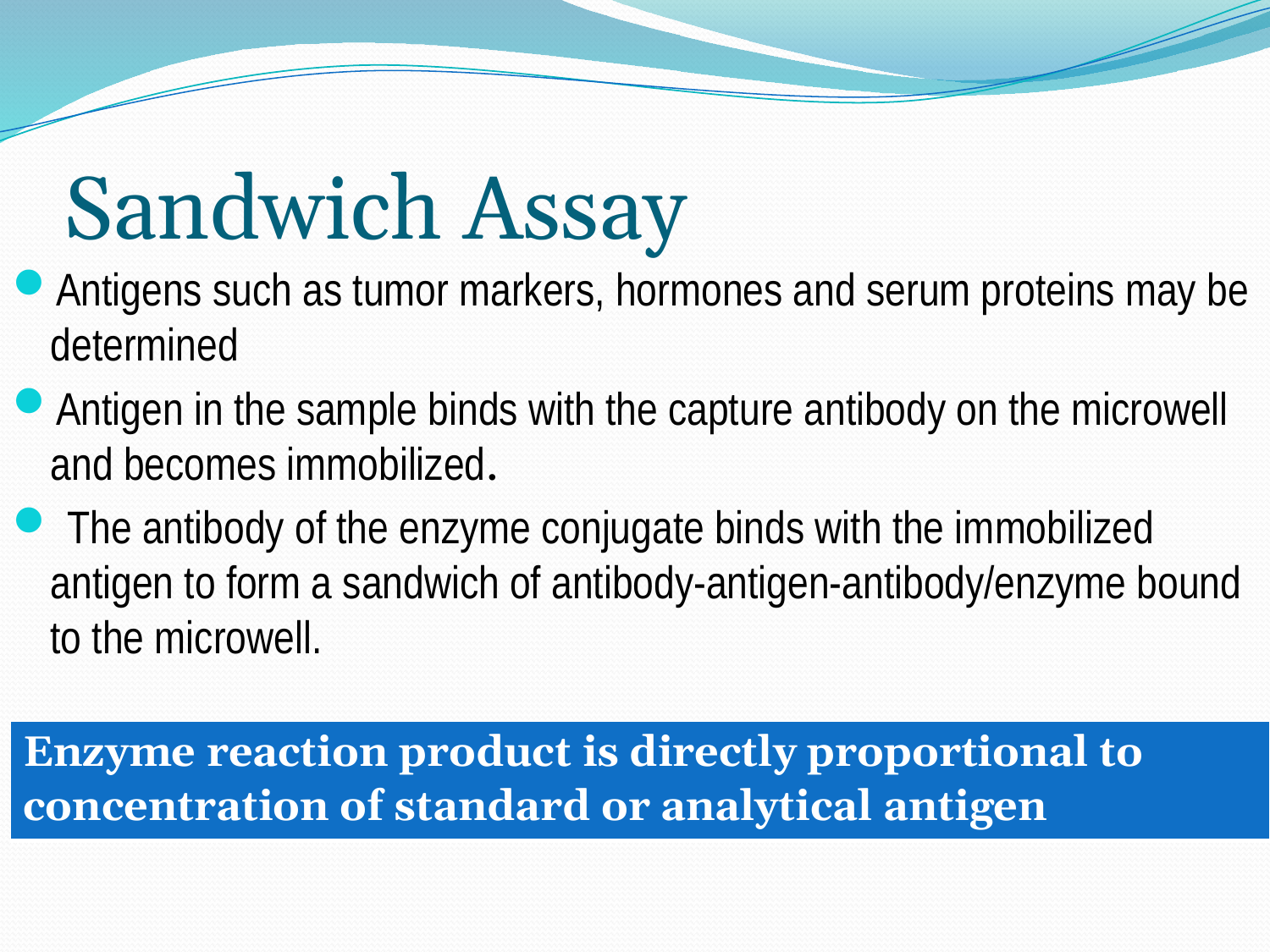

# Sandwich Assay
Antigens such as tumor markers, hormones and serum proteins may be determined
Antigen in the sample binds with the capture antibody on the microwell and becomes immobilized.
 The antibody of the enzyme conjugate binds with the immobilized antigen to form a sandwich of antibody-antigen-antibody/enzyme bound to the microwell.

| Enzyme reaction product is directly proportional to concentration of standard or analytical antigen |
| --- |